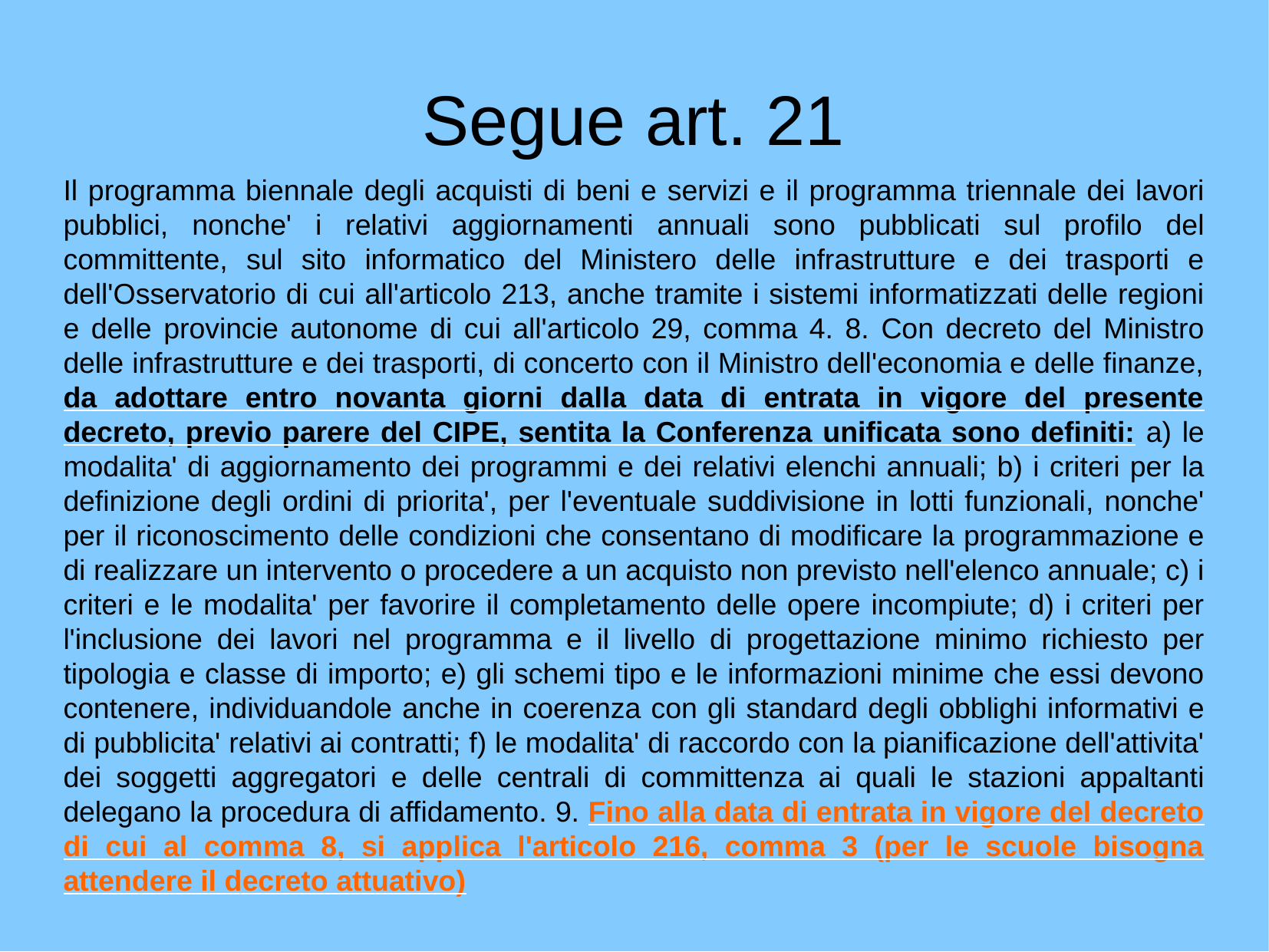

Segue art. 21
Il programma biennale degli acquisti di beni e servizi e il programma triennale dei lavori pubblici, nonche' i relativi aggiornamenti annuali sono pubblicati sul profilo del committente, sul sito informatico del Ministero delle infrastrutture e dei trasporti e dell'Osservatorio di cui all'articolo 213, anche tramite i sistemi informatizzati delle regioni e delle provincie autonome di cui all'articolo 29, comma 4. 8. Con decreto del Ministro delle infrastrutture e dei trasporti, di concerto con il Ministro dell'economia e delle finanze, da adottare entro novanta giorni dalla data di entrata in vigore del presente decreto, previo parere del CIPE, sentita la Conferenza unificata sono definiti: a) le modalita' di aggiornamento dei programmi e dei relativi elenchi annuali; b) i criteri per la definizione degli ordini di priorita', per l'eventuale suddivisione in lotti funzionali, nonche' per il riconoscimento delle condizioni che consentano di modificare la programmazione e di realizzare un intervento o procedere a un acquisto non previsto nell'elenco annuale; c) i criteri e le modalita' per favorire il completamento delle opere incompiute; d) i criteri per l'inclusione dei lavori nel programma e il livello di progettazione minimo richiesto per tipologia e classe di importo; e) gli schemi tipo e le informazioni minime che essi devono contenere, individuandole anche in coerenza con gli standard degli obblighi informativi e di pubblicita' relativi ai contratti; f) le modalita' di raccordo con la pianificazione dell'attivita' dei soggetti aggregatori e delle centrali di committenza ai quali le stazioni appaltanti delegano la procedura di affidamento. 9. Fino alla data di entrata in vigore del decreto di cui al comma 8, si applica l'articolo 216, comma 3 (per le scuole bisogna attendere il decreto attuativo)